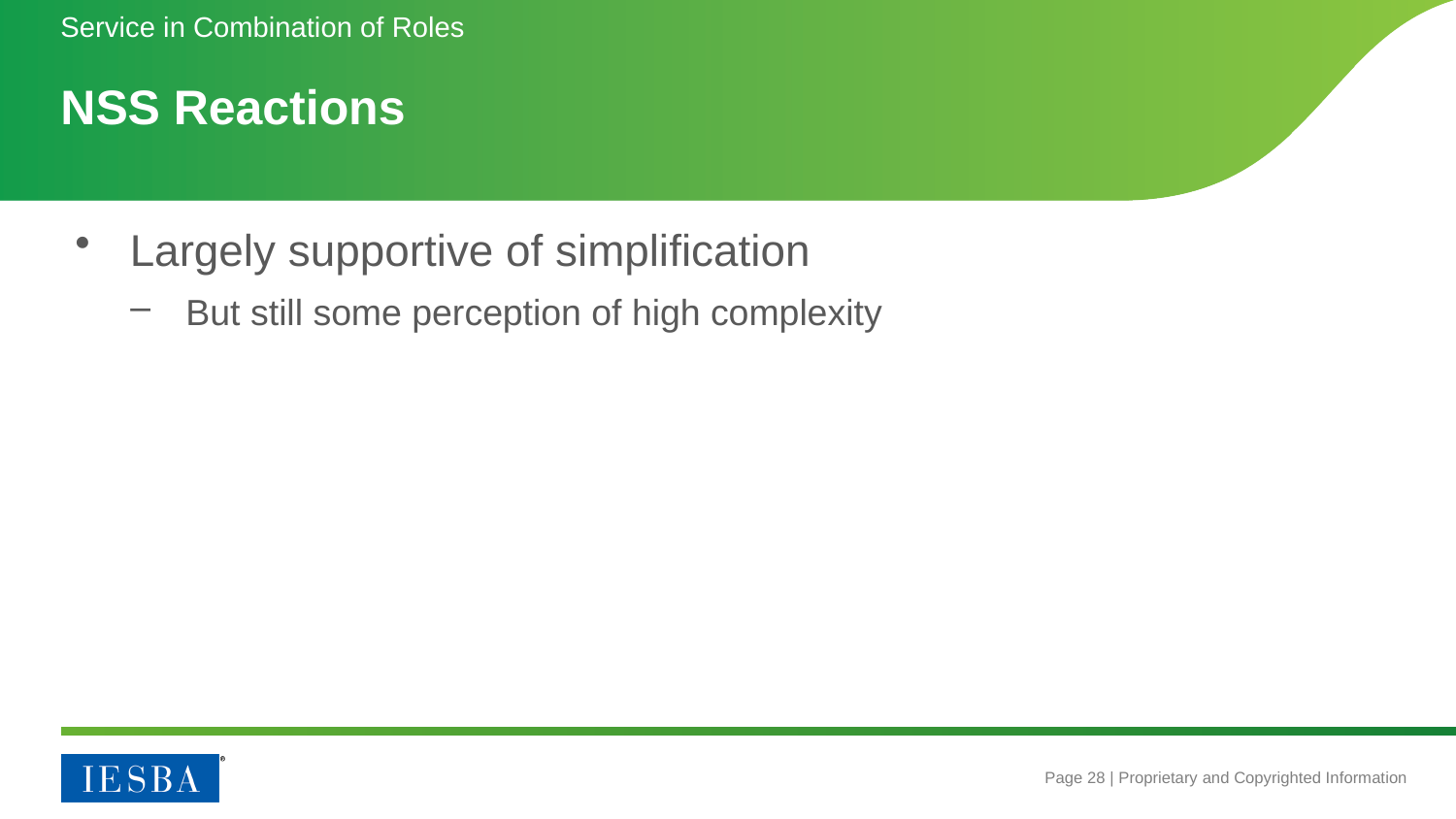

Service in Combination of Roles
# NSS Reactions
Largely supportive of simplification
But still some perception of high complexity